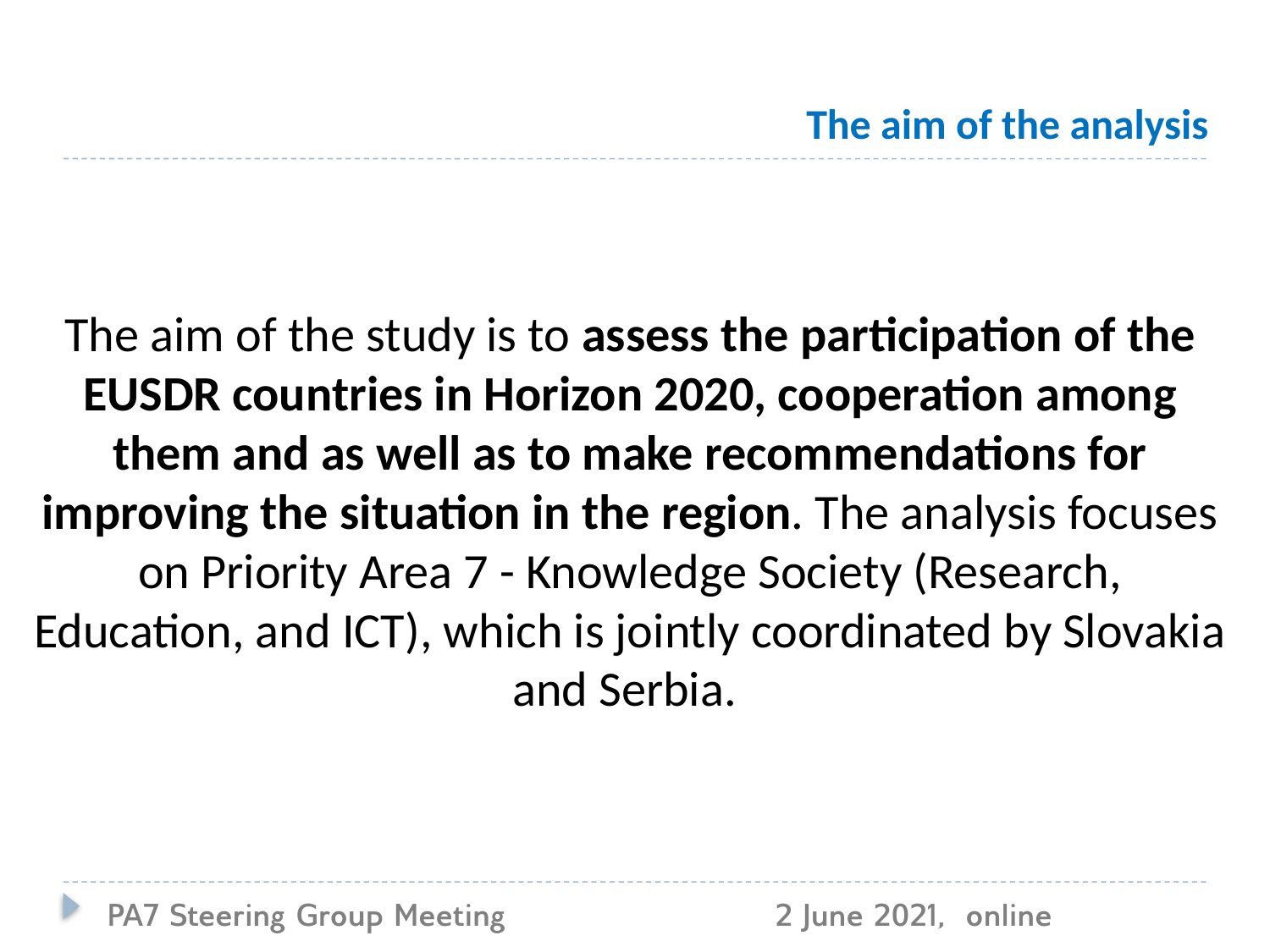

# The aim of the analysis

The aim of the study is to assess the participation of the EUSDR countries in Horizon 2020, cooperation among them and as well as to make recommendations for improving the situation in the region. The analysis focuses on Priority Area 7 - Knowledge Society (Research, Education, and ICT), which is jointly coordinated by Slovakia and Serbia.
PA7 Steering Group Meeting                          2 June 2021,  online